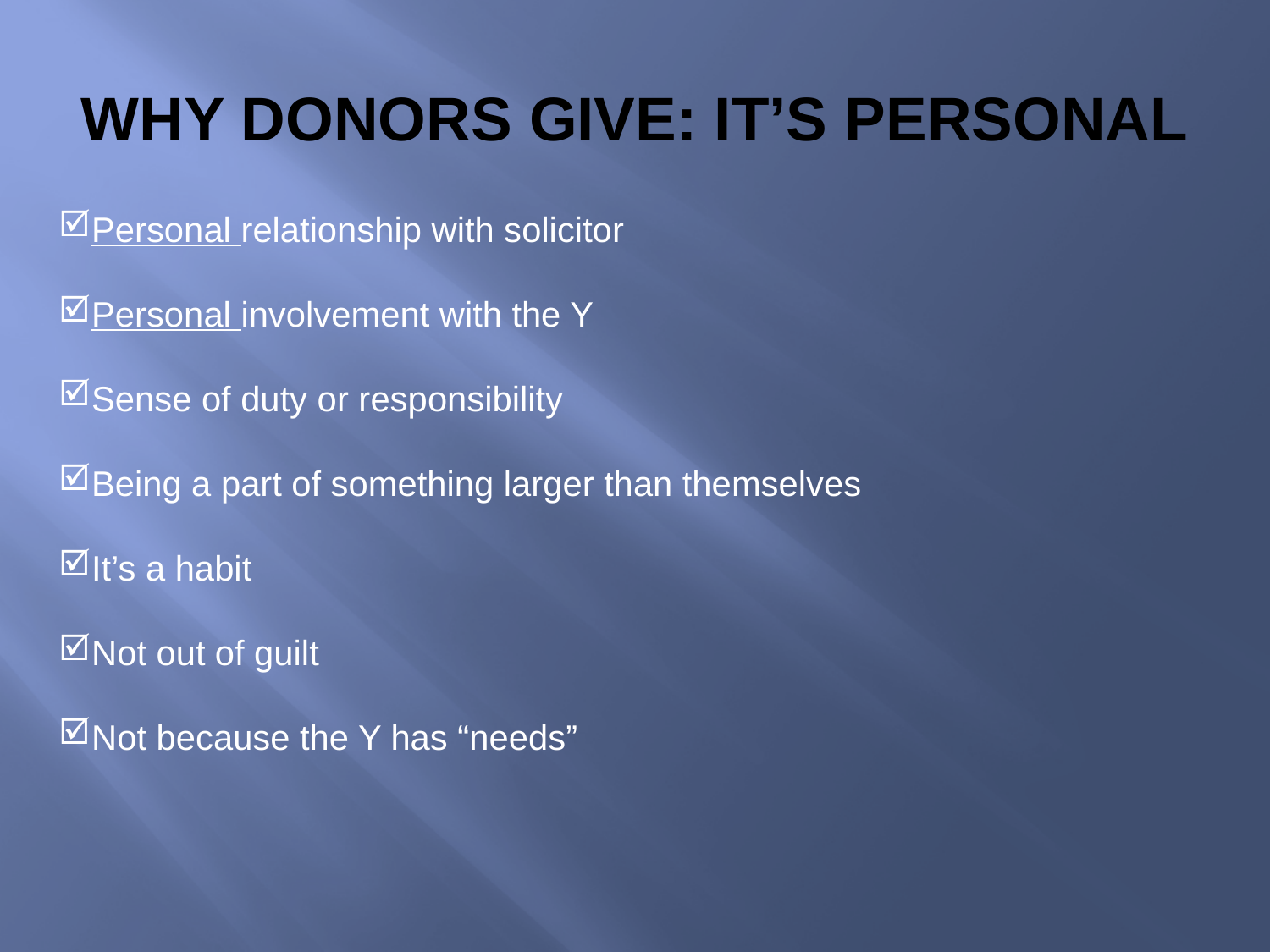

# WHY DONORS GIVE: IT’S PERSONAL
Personal relationship with solicitor

Personal involvement with the Y

Sense of duty or responsibility

Being a part of something larger than themselves

It’s a habit

Not out of guilt

Not because the Y has “needs”